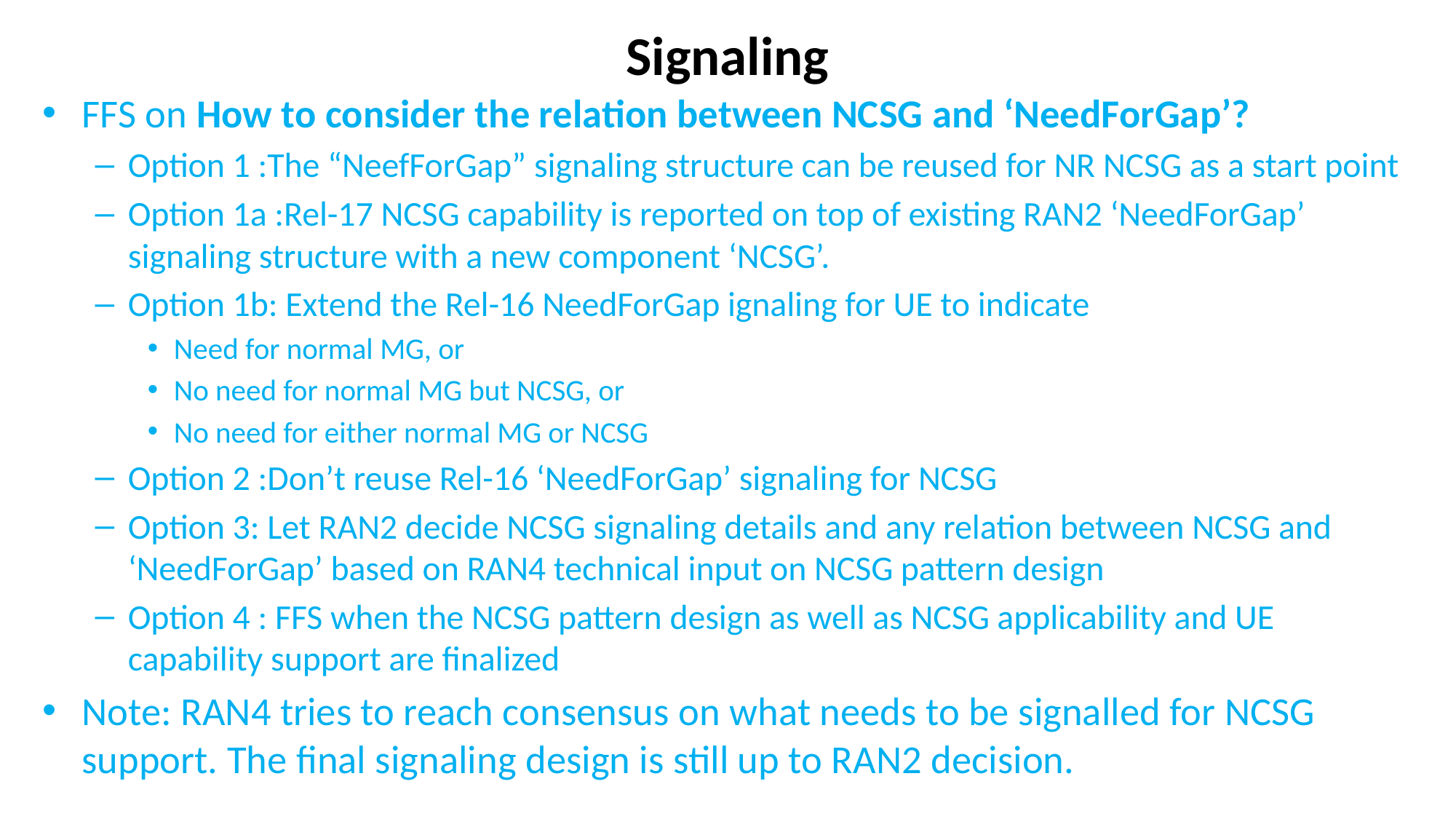

# Signaling
FFS on How to consider the relation between NCSG and ‘NeedForGap’?
Option 1 :The “NeefForGap” signaling structure can be reused for NR NCSG as a start point
Option 1a :Rel-17 NCSG capability is reported on top of existing RAN2 ‘NeedForGap’ signaling structure with a new component ‘NCSG’.
Option 1b: Extend the Rel-16 NeedForGap ignaling for UE to indicate
Need for normal MG, or
No need for normal MG but NCSG, or
No need for either normal MG or NCSG
Option 2 :Don’t reuse Rel-16 ‘NeedForGap’ signaling for NCSG
Option 3: Let RAN2 decide NCSG signaling details and any relation between NCSG and ‘NeedForGap’ based on RAN4 technical input on NCSG pattern design
Option 4 : FFS when the NCSG pattern design as well as NCSG applicability and UE capability support are finalized
Note: RAN4 tries to reach consensus on what needs to be signalled for NCSG support. The final signaling design is still up to RAN2 decision.